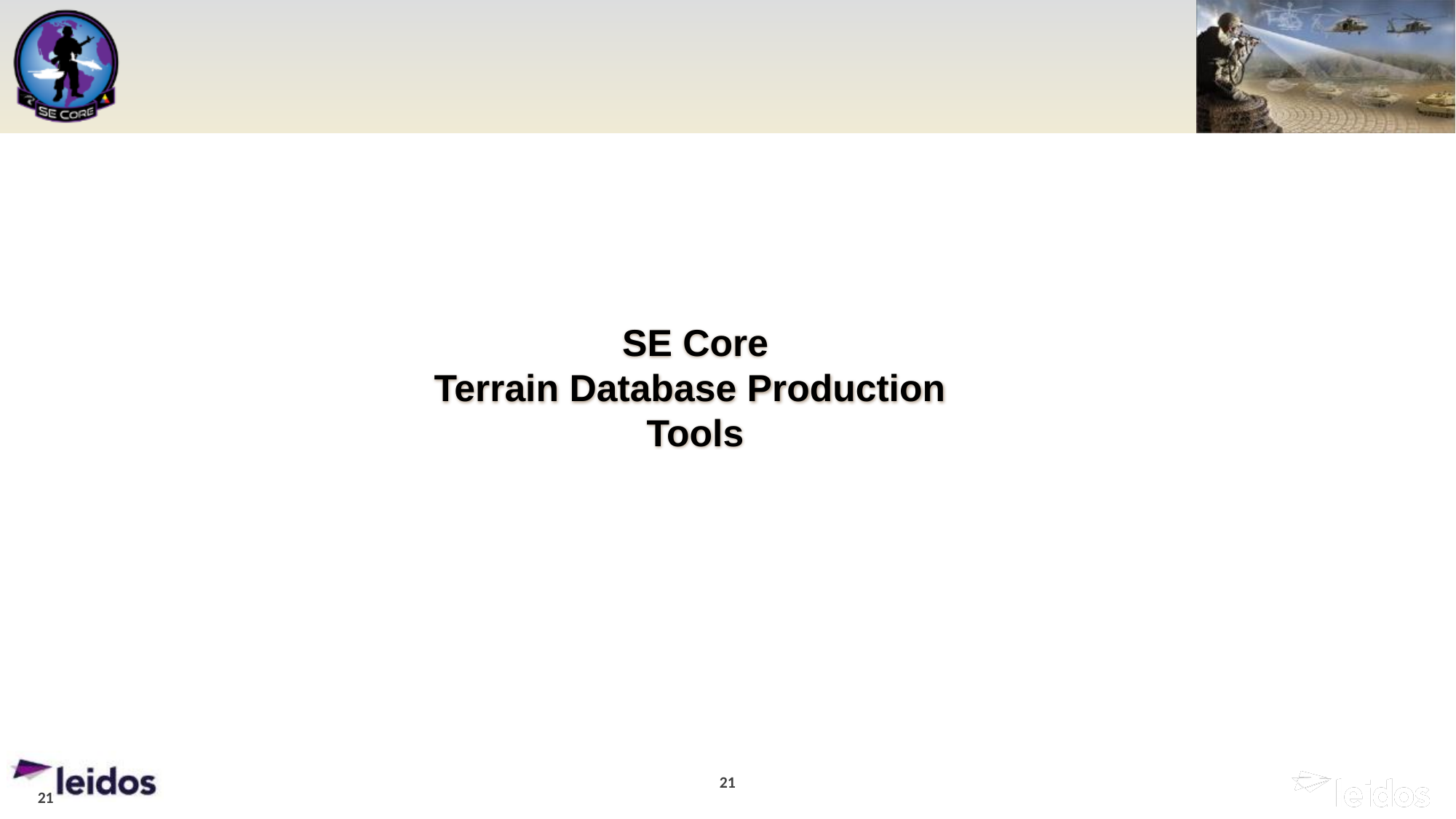

# SE Core Terrain Database Production Tools
21